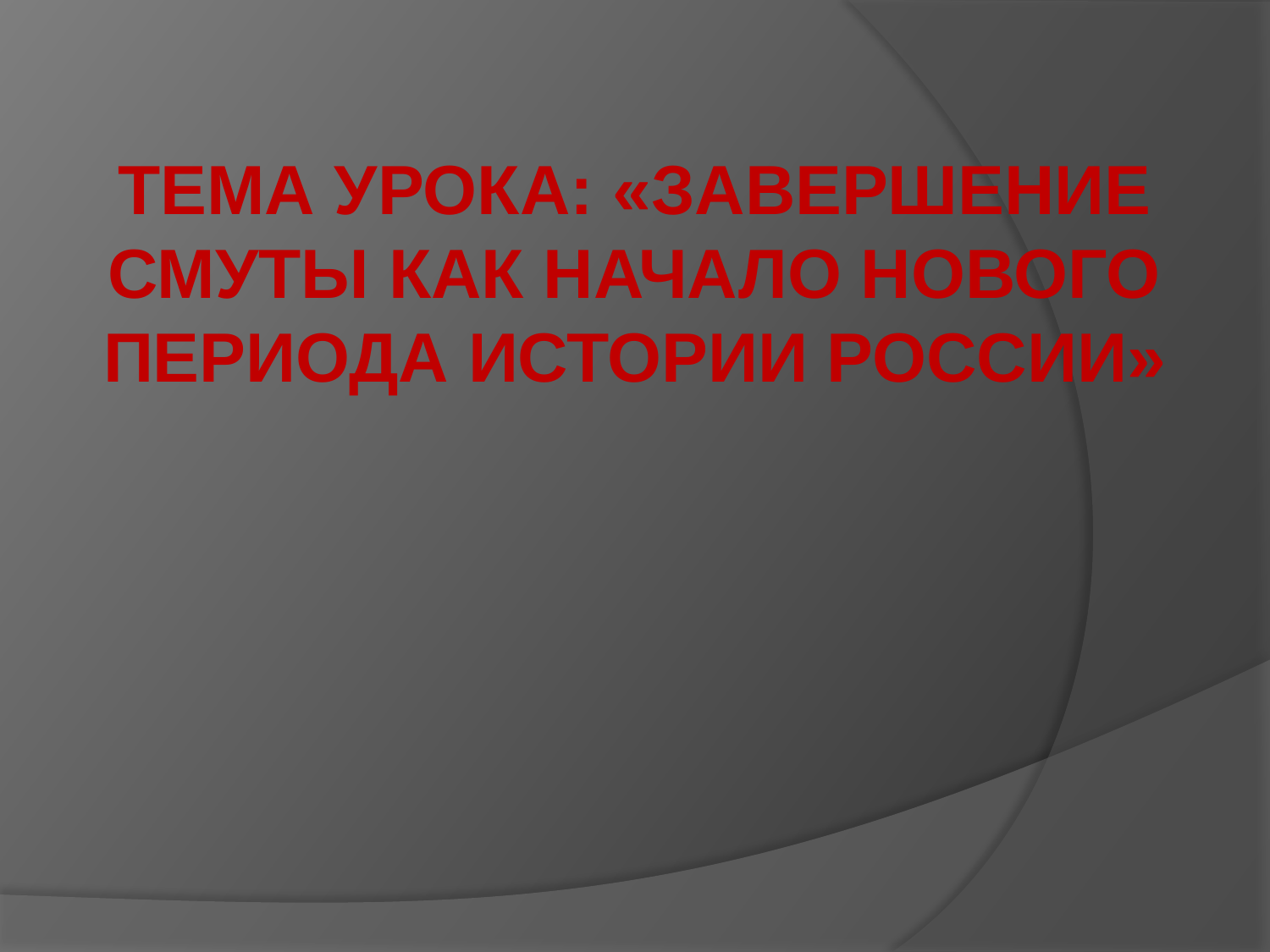

# Тема урока: «Завершение смуты как начало нового периода истории России»